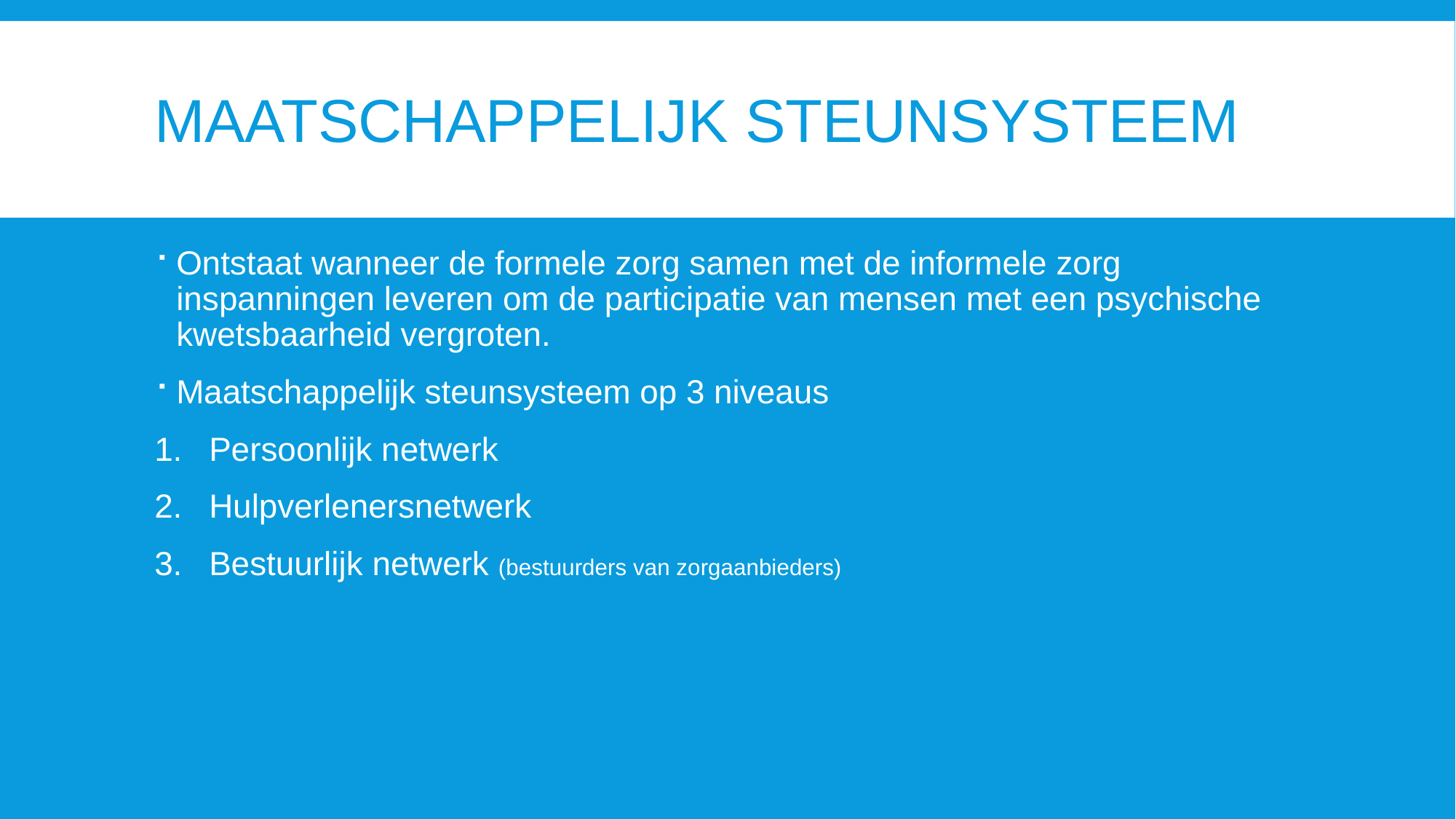

# Maatschappelijk steunsysteem
Ontstaat wanneer de formele zorg samen met de informele zorg inspanningen leveren om de participatie van mensen met een psychische kwetsbaarheid vergroten.
Maatschappelijk steunsysteem op 3 niveaus
Persoonlijk netwerk
Hulpverlenersnetwerk
Bestuurlijk netwerk (bestuurders van zorgaanbieders)